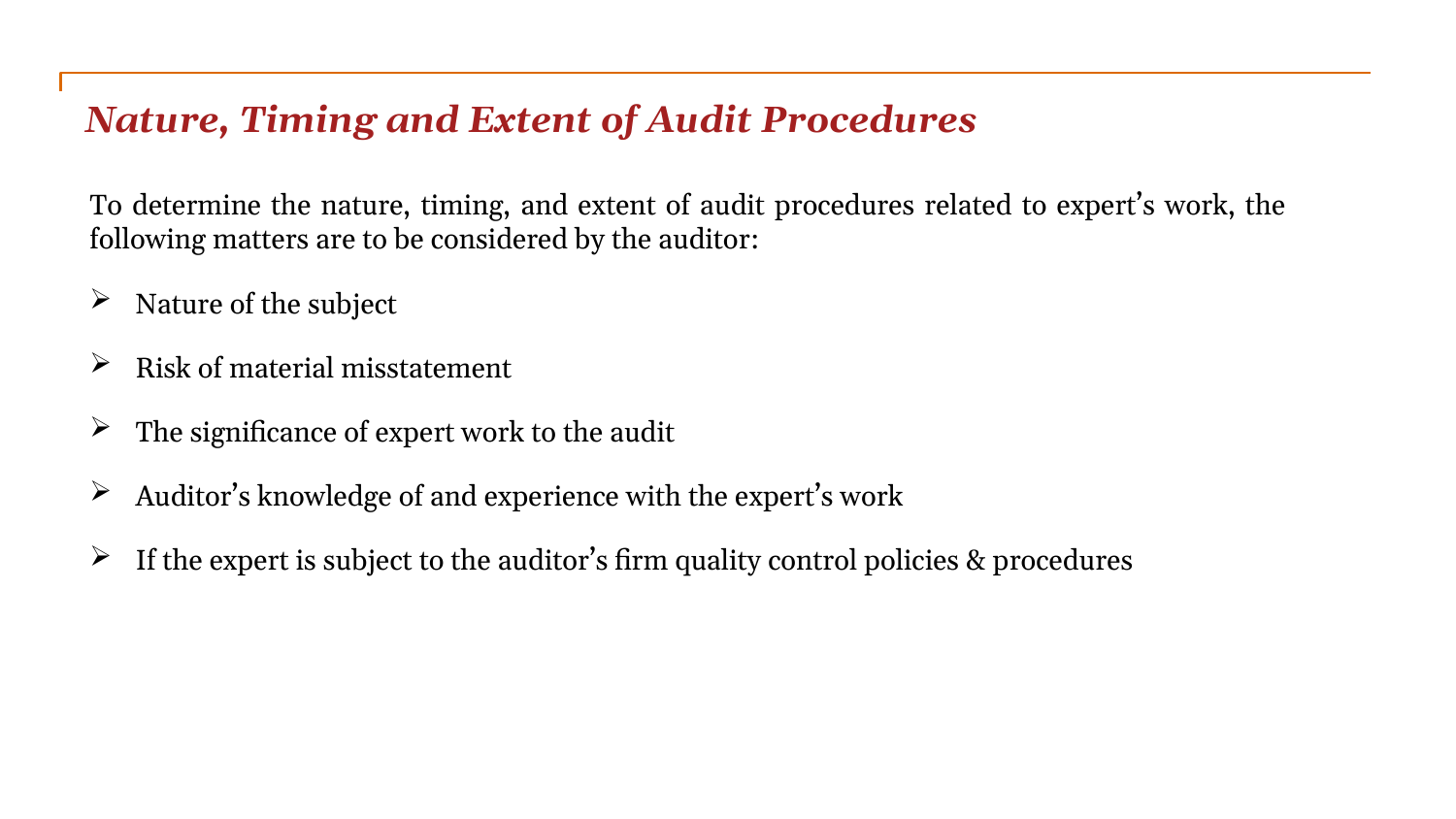

Nature, Timing and Extent of Audit Procedures
To determine the nature, timing, and extent of audit procedures related to expert’s work, the following matters are to be considered by the auditor:
Nature of the subject
Risk of material misstatement
The significance of expert work to the audit
Auditor’s knowledge of and experience with the expert’s work
If the expert is subject to the auditor’s firm quality control policies & procedures